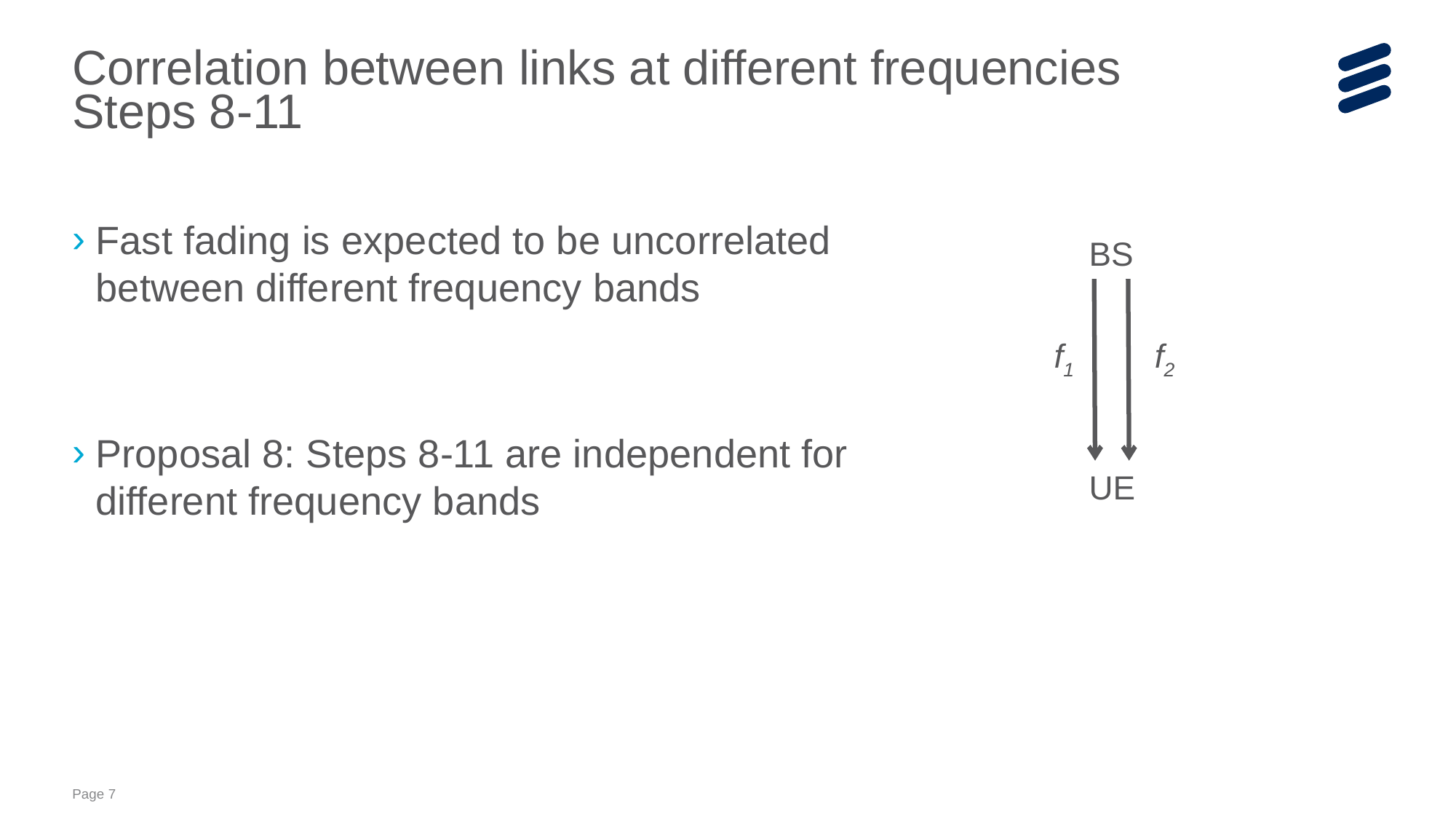

# Correlation between links at different frequencies Steps 8-11
Fast fading is expected to be uncorrelated between different frequency bands

Proposal 8: Steps 8-11 are independent for different frequency bands
BS
f2
f1
UE